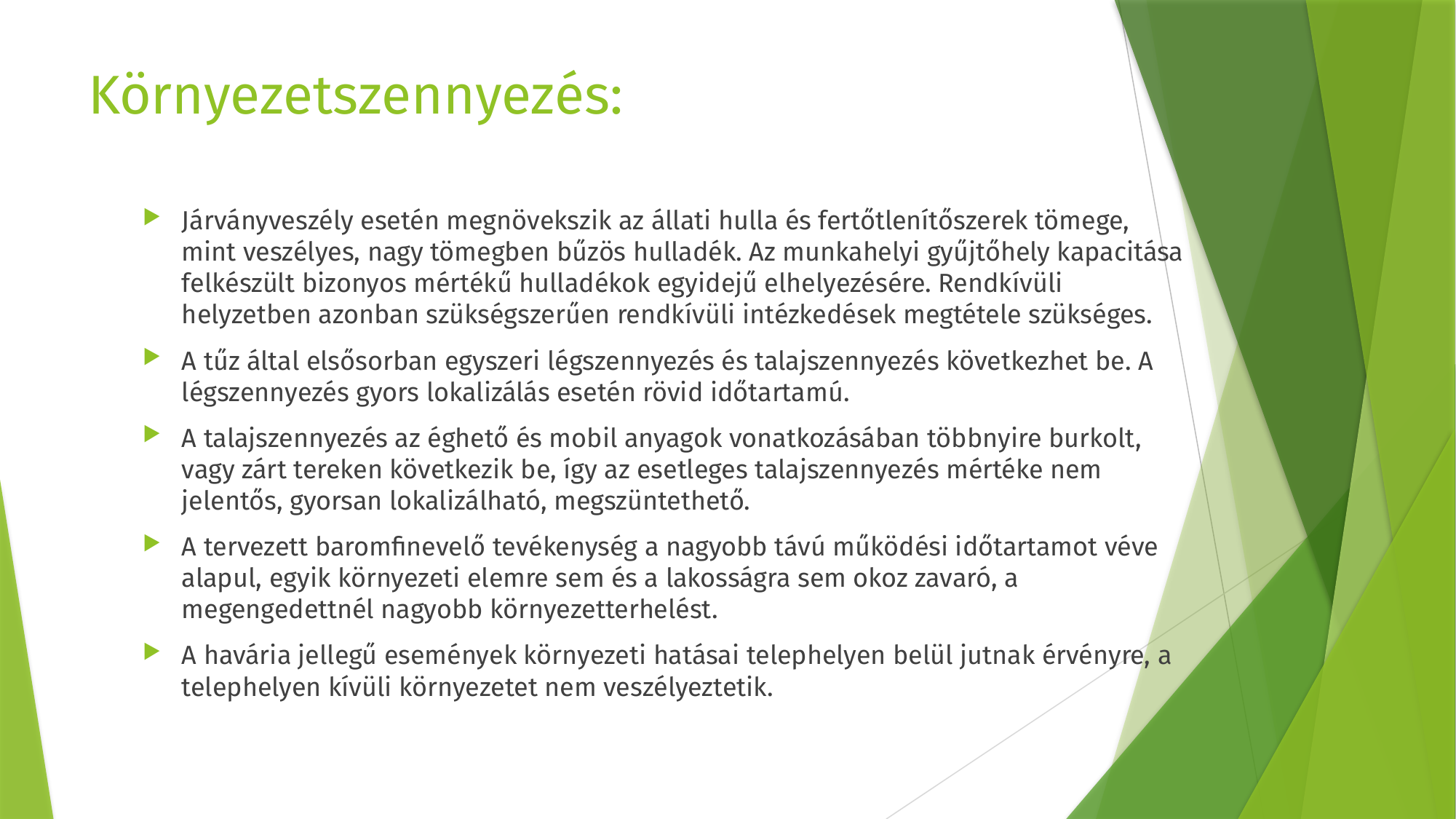

# Környezetszennyezés:
Járványveszély esetén megnövekszik az állati hulla és fertőtlenítőszerek tömege, mint veszélyes, nagy tömegben bűzös hulladék. Az munkahelyi gyűjtőhely kapacitása felkészült bizonyos mértékű hulladékok egyidejű elhelyezésére. Rendkívüli helyzetben azonban szükségszerűen rendkívüli intézkedések megtétele szükséges.
A tűz által elsősorban egyszeri légszennyezés és talajszennyezés következhet be. A légszennyezés gyors lokalizálás esetén rövid időtartamú.
A talajszennyezés az éghető és mobil anyagok vonatkozásában többnyire burkolt, vagy zárt tereken következik be, így az esetleges talajszennyezés mértéke nem jelentős, gyorsan lokalizálható, megszüntethető.
A tervezett baromfinevelő tevékenység a nagyobb távú működési időtartamot véve alapul, egyik környezeti elemre sem és a lakosságra sem okoz zavaró, a megengedettnél nagyobb környezetterhelést.
A havária jellegű események környezeti hatásai telephelyen belül jutnak érvényre, a telephelyen kívüli környezetet nem veszélyeztetik.